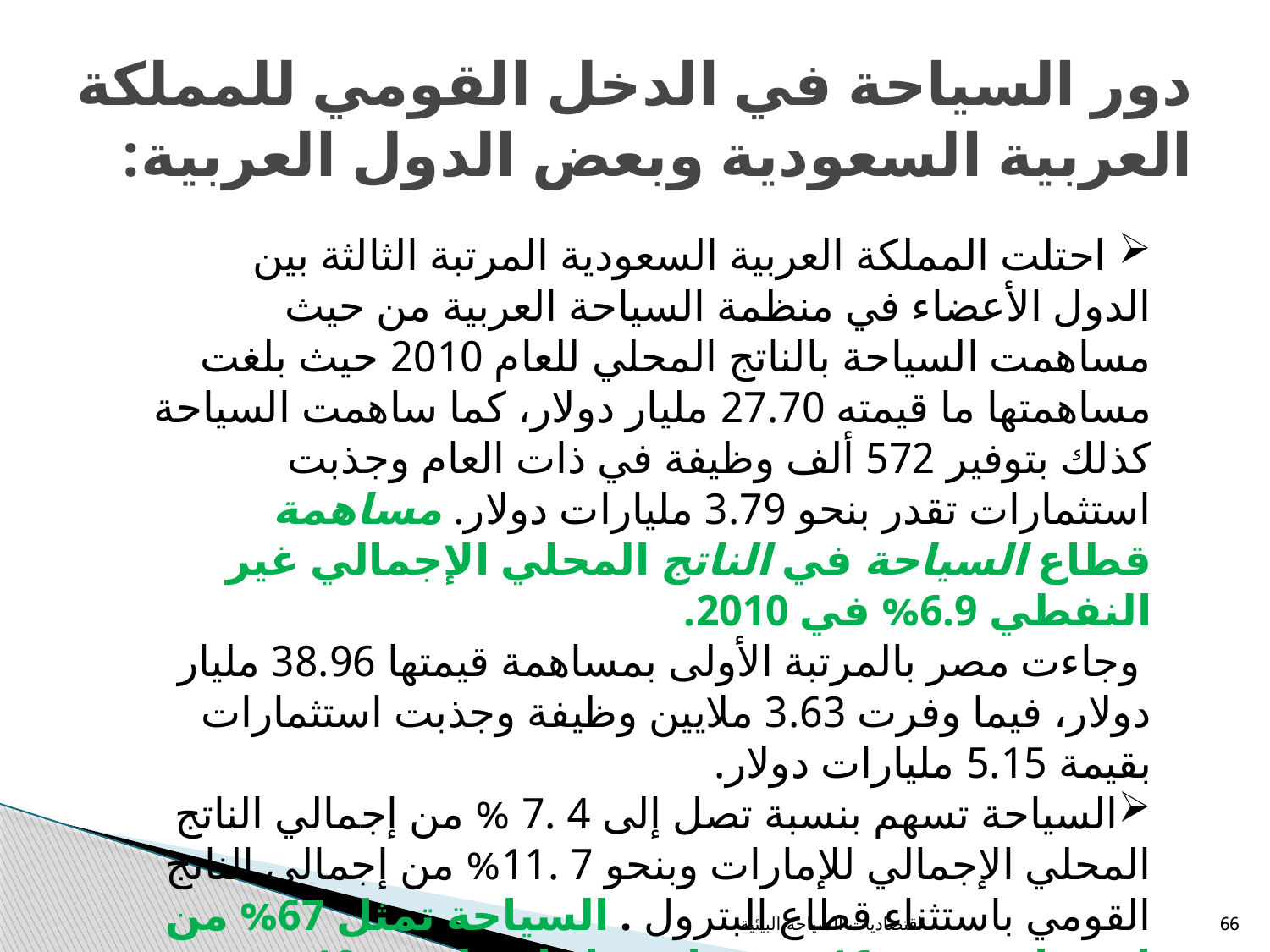

# دور السياحة في الدخل القومي للمملكة العربية السعودية وبعض الدول العربية:
 احتلت المملكة العربية السعودية المرتبة الثالثة بين الدول الأعضاء في منظمة السياحة العربية من حيث مساهمت السياحة بالناتج المحلي للعام 2010 حيث بلغت مساهمتها ما قيمته 27.70 مليار دولار، كما ساهمت السياحة كذلك بتوفير 572 ألف وظيفة في ذات العام وجذبت استثمارات تقدر بنحو 3.79 مليارات دولار. مساهمة قطاع السياحة في الناتج المحلي الإجمالي غير النفطي 6.9% في 2010.
 وجاءت مصر بالمرتبة الأولى بمساهمة قيمتها 38.96 مليار دولار، فيما وفرت 3.63 ملايين وظيفة وجذبت استثمارات بقيمة 5.15 مليارات دولار.
السياحة تسهم بنسبة تصل إلى 4 .7 % من إجمالي الناتج المحلي الإجمالي للإمارات وبنحو 7 .11% من إجمالي الناتج القومي باستثناء قطاع البترول . السياحة تمثل 67% من اقتصاد دبي و 16% من اقتصاد ابوظبي و10% من اقتصاد الشارقة.
اقتصاديات السياحة البيئية
66